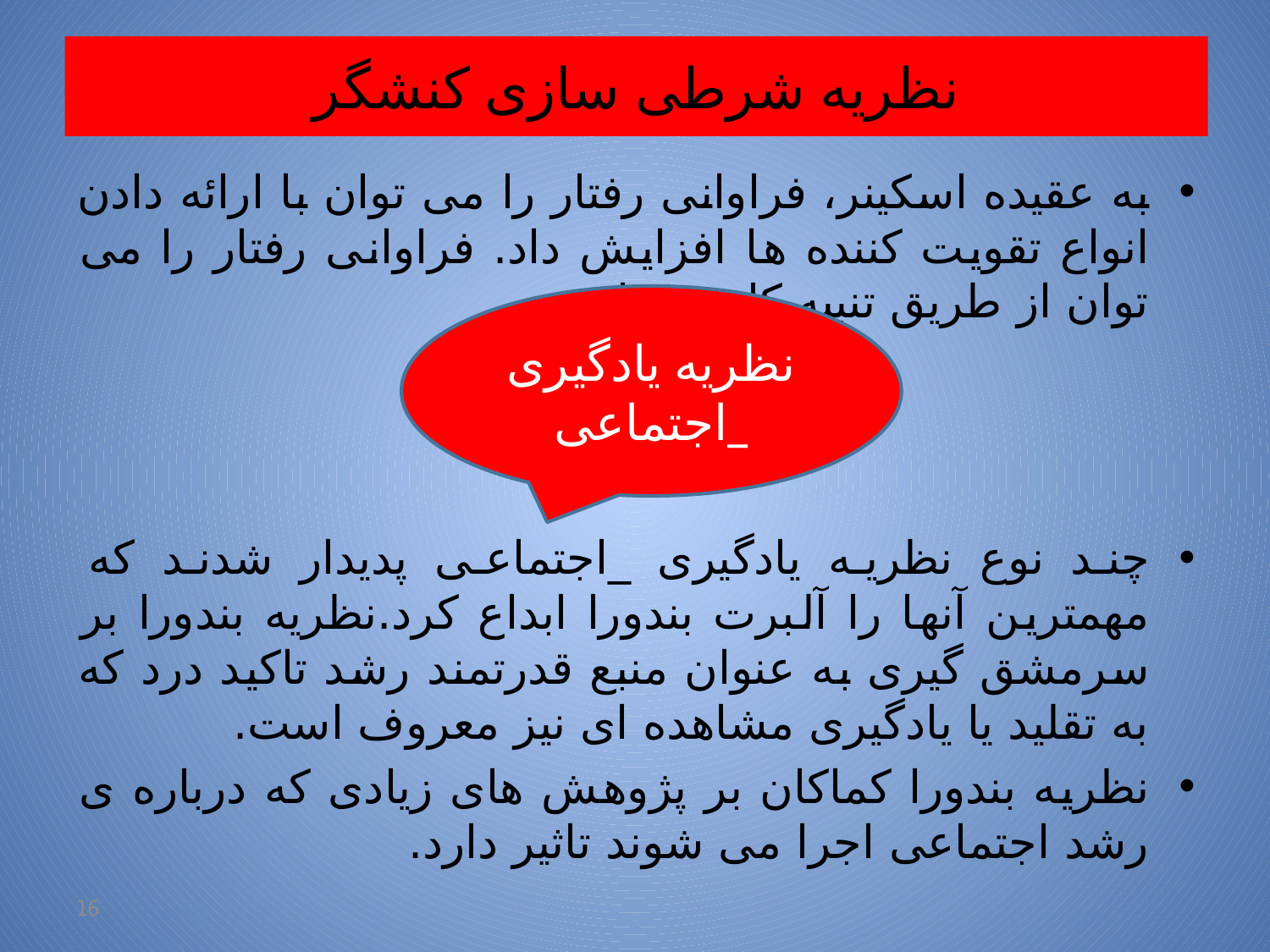

# نظریه شرطی سازی کنشگر
به عقیده اسکینر، فراوانی رفتار را می توان با ارائه دادن انواع تقویت کننده ها افزایش داد. فراوانی رفتار را می توان از طریق تنبیه کاهش داد.

چند نوع نظریه یادگیری _اجتماعی پدیدار شدند که مهمترین آنها را آلبرت بندورا ابداع کرد.نظریه بندورا بر سرمشق گیری به عنوان منبع قدرتمند رشد تاکید درد که به تقلید یا یادگیری مشاهده ای نیز معروف است.
نظریه بندورا کماکان بر پژوهش های زیادی که درباره ی رشد اجتماعی اجرا می شوند تاثیر دارد.

نظریه یادگیری _اجتماعی
16